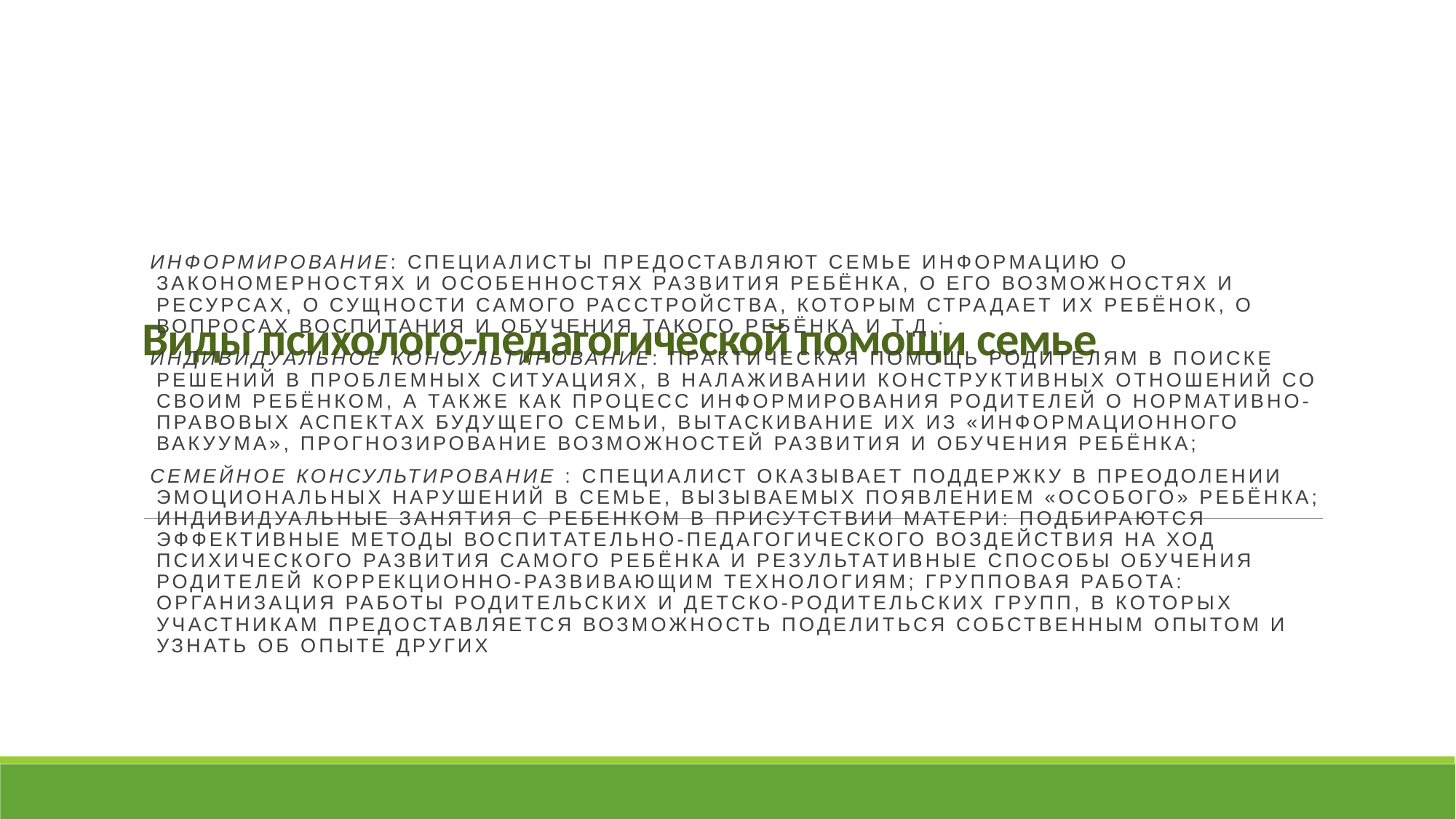

Виды психолого-педагогической помощи семье
информирование: специалисты предоставляют семье информацию о закономерностях и особенностях развития ребёнка, о его возможностях и ресурсах, о сущности самого расстройства, которым страдает их ребёнок, о вопросах воспитания и обучения такого ребёнка и т.д.;
индивидуальное консультирование: практическая помощь родителям в поиске решений в проблемных ситуациях, в налаживании конструктивных отношений со своим ребёнком, а также как процесс информирования родителей о нормативно-правовых аспектах будущего семьи, вытаскивание их из «информационного вакуума», прогнозирование возможностей развития и обучения ребёнка;
семейное консультирование : специалист оказывает поддержку в преодолении эмоциональных нарушений в семье, вызываемых появлением «особого» ребёнка; индивидуальные занятия с ребенком в присутствии матери: подбираются эффективные методы воспитательно-педагогического воздействия на ход психического развития самого ребёнка и результативные способы обучения родителей коррекционно-развивающим технологиям; групповая работа: организация работы родительских и детско-родительских групп, в которых участникам предоставляется возможность поделиться собственным опытом и узнать об опыте других